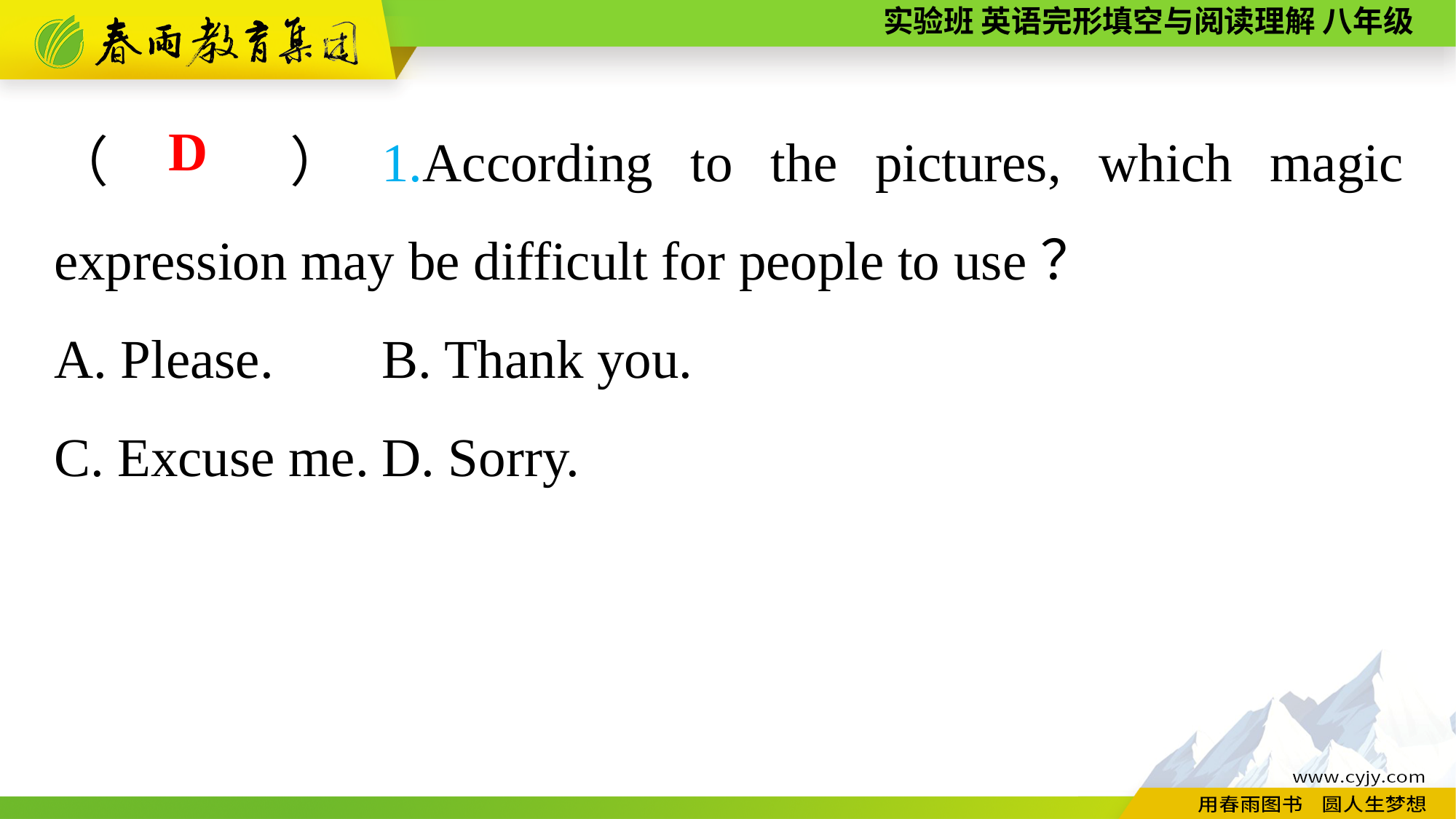

（　　）1.According to the pictures, which magic expression may be difficult for people to use？
A. Please.	B. Thank you.
C. Excuse me.	D. Sorry.
D